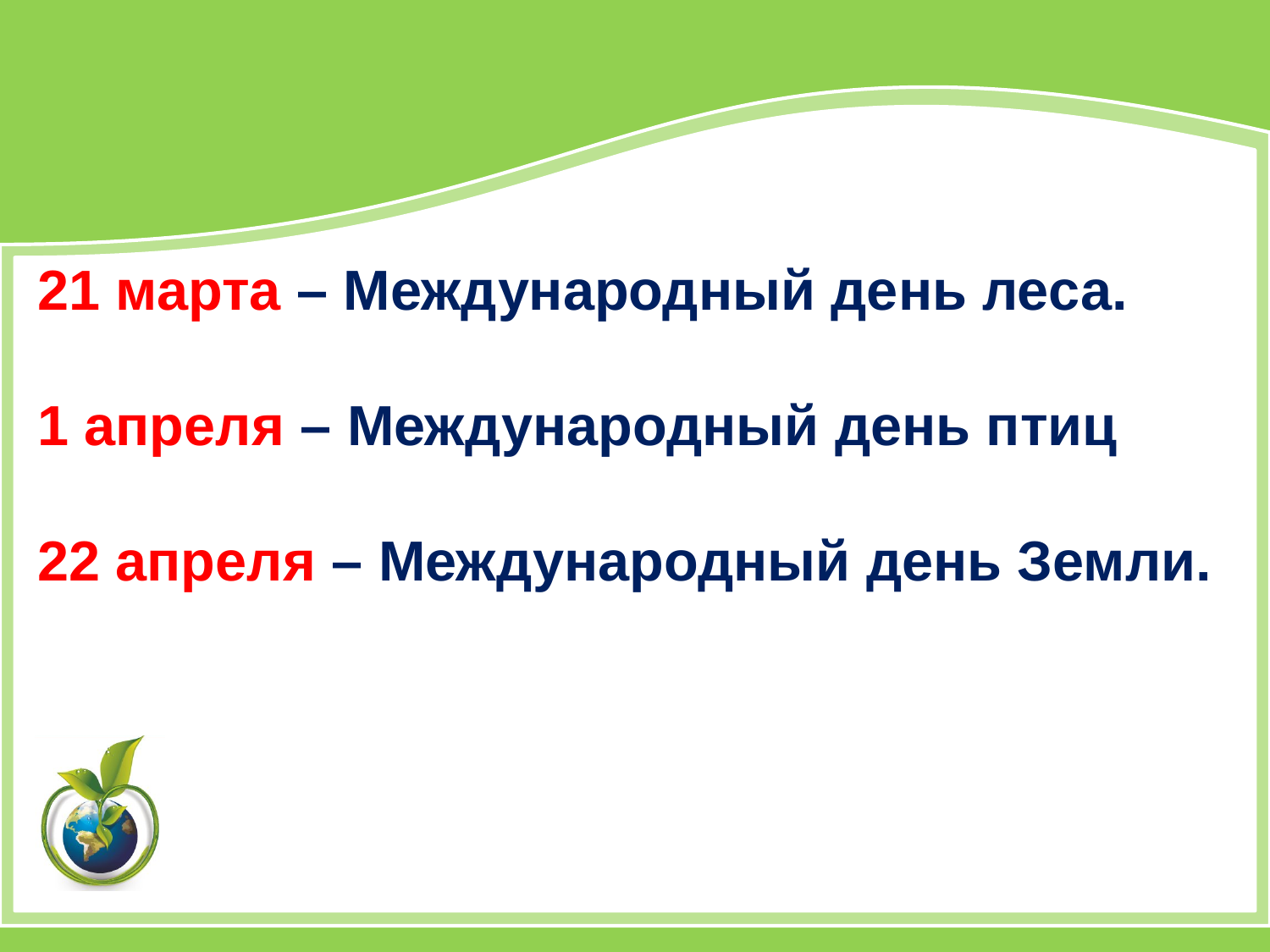

21 марта – Международный день леса.

1 апреля – Международный день птиц

22 апреля – Международный день Земли.